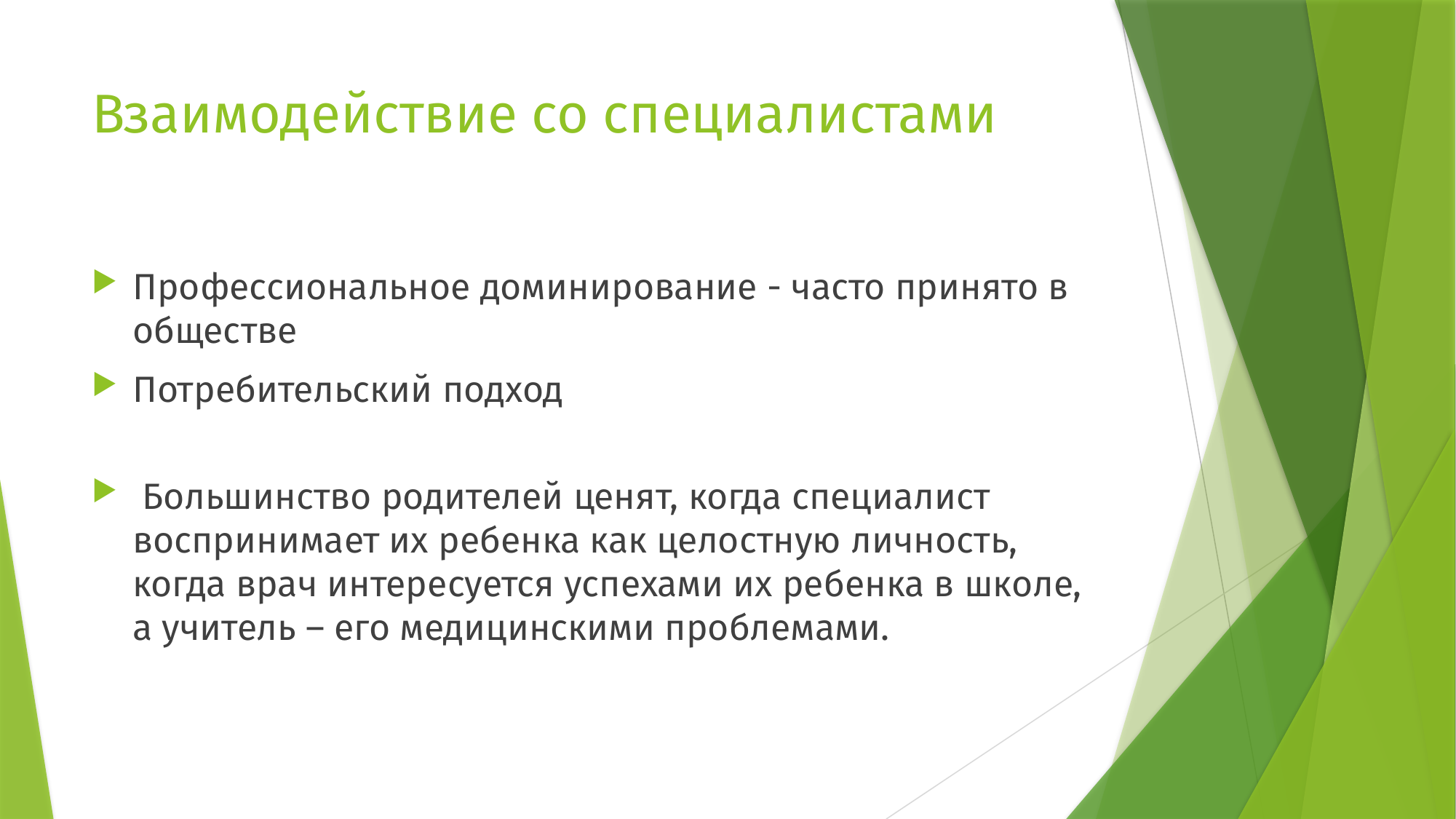

# Взаимодействие со специалистами
Профессиональное доминирование - часто принято в обществе
Потребительский подход

 Большинство родителей ценят, когда специалист воспринимает их ребенка как целостную личность, когда врач интересуется успехами их ребенка в школе, а учитель – его медицинскими проблемами.